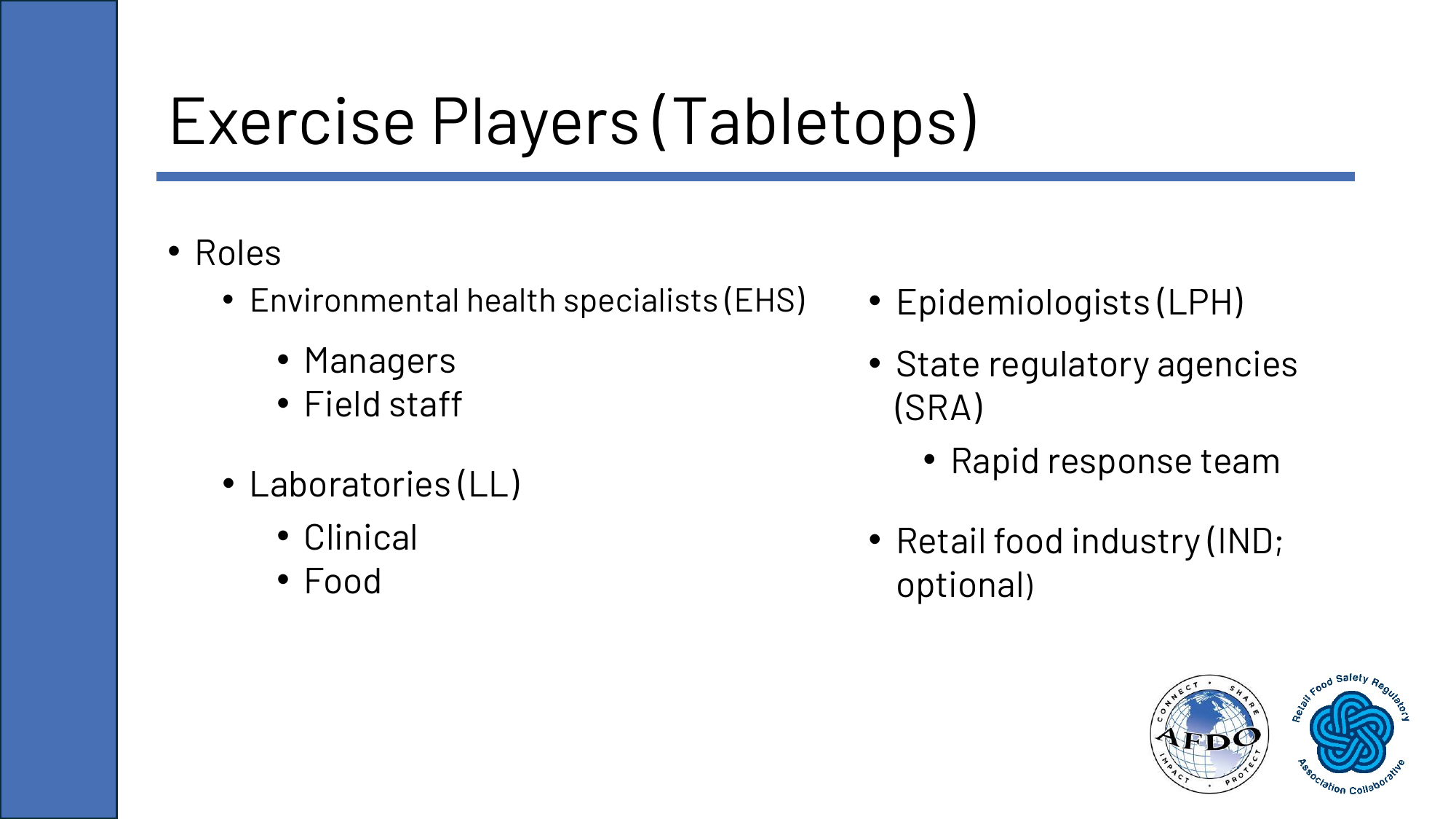

# Exercise Players (Tabletops)
Roles
Environmental health specialists (EHS)
Managers
Field staff
Laboratories (LL)
Clinical
Food
Epidemiologists (LPH)
State regulatory agencies (SRA)
Rapid response team
Retail food industry (IND; optional)